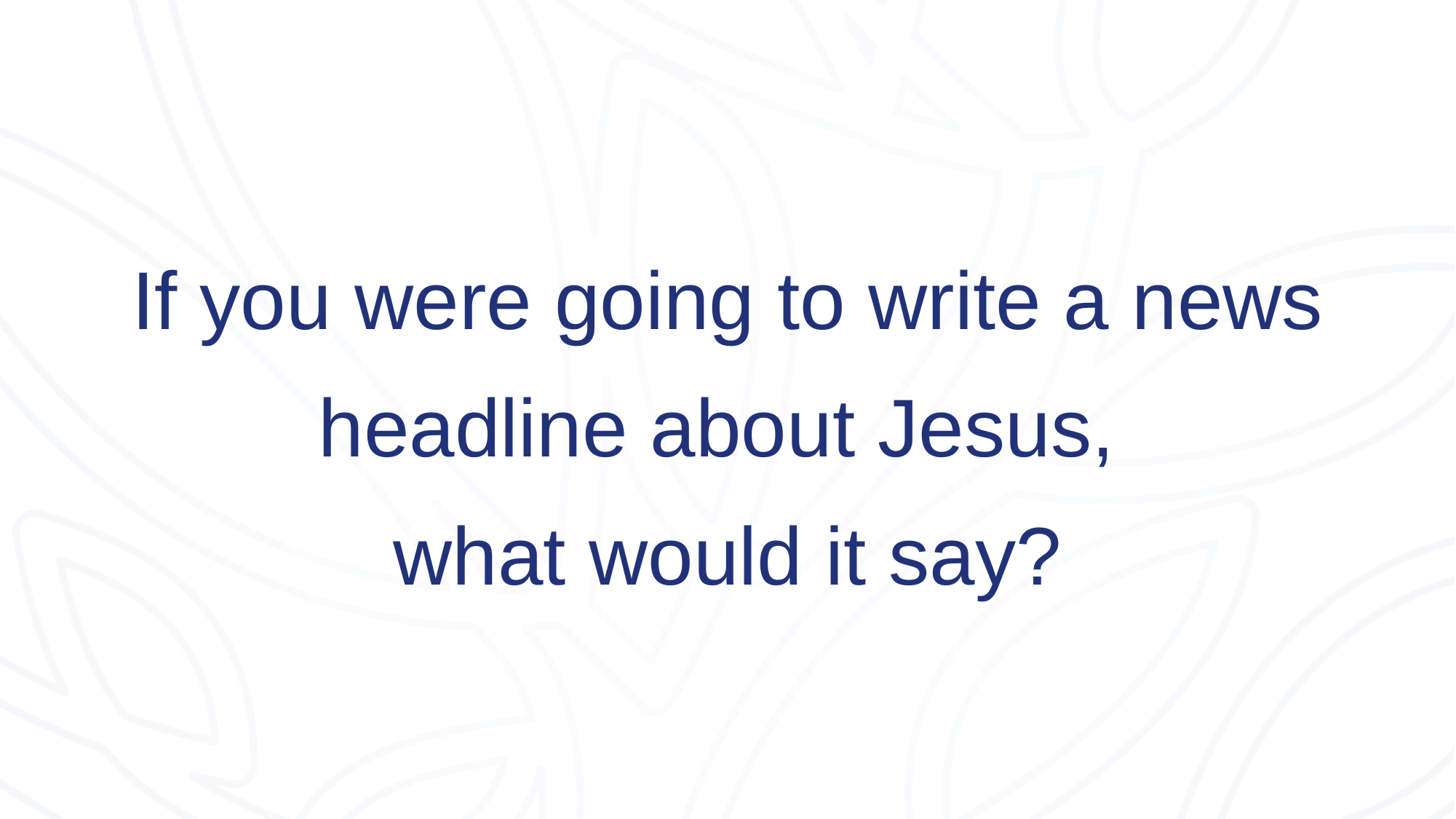

# If you were going to write a news headline about Jesus, what would it say?